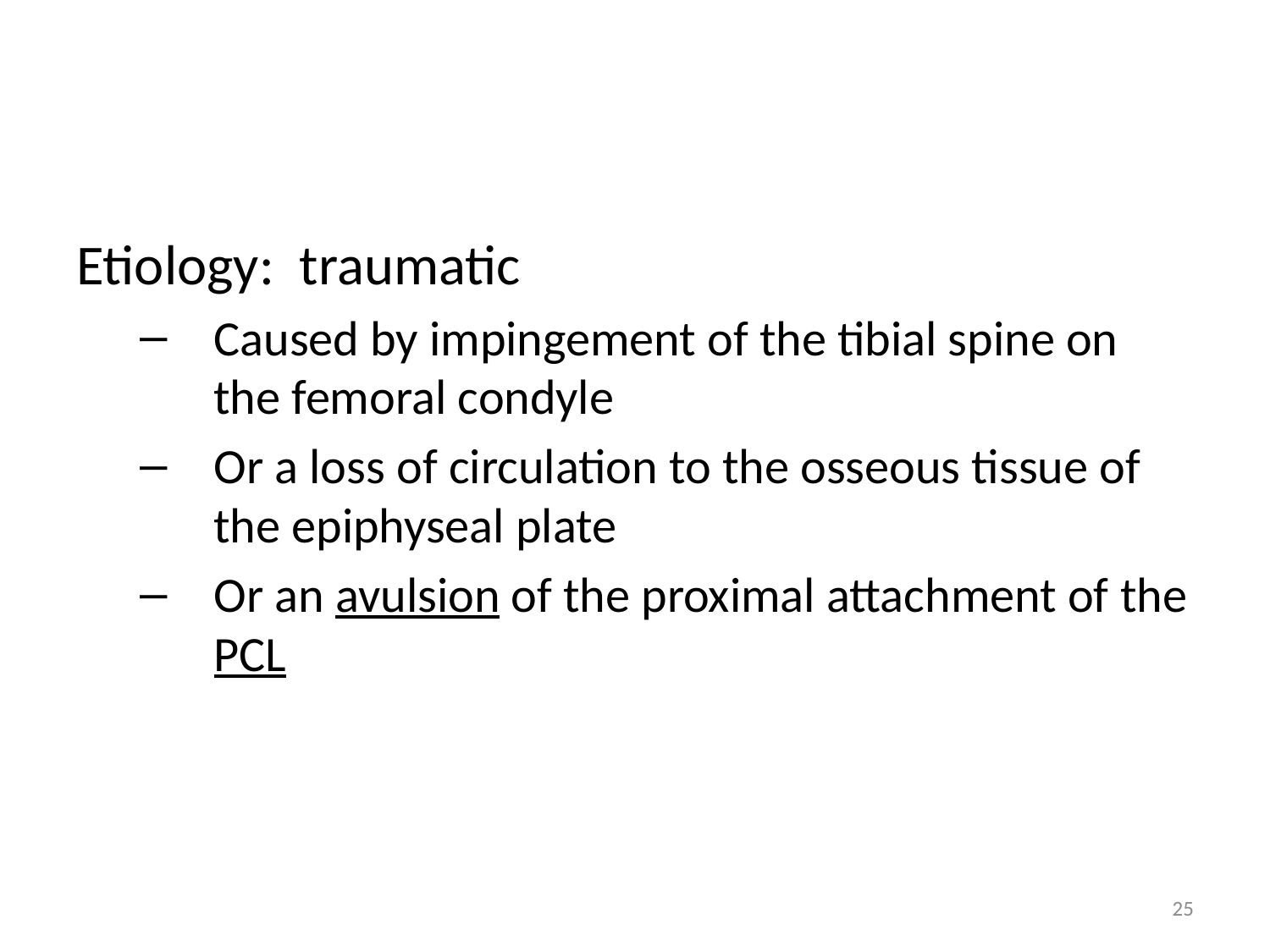

#
Etiology:  traumatic
Caused by impingement of the tibial spine on the femoral condyle
Or a loss of circulation to the osseous tissue of the epiphyseal plate
Or an avulsion of the proximal attachment of the PCL

25